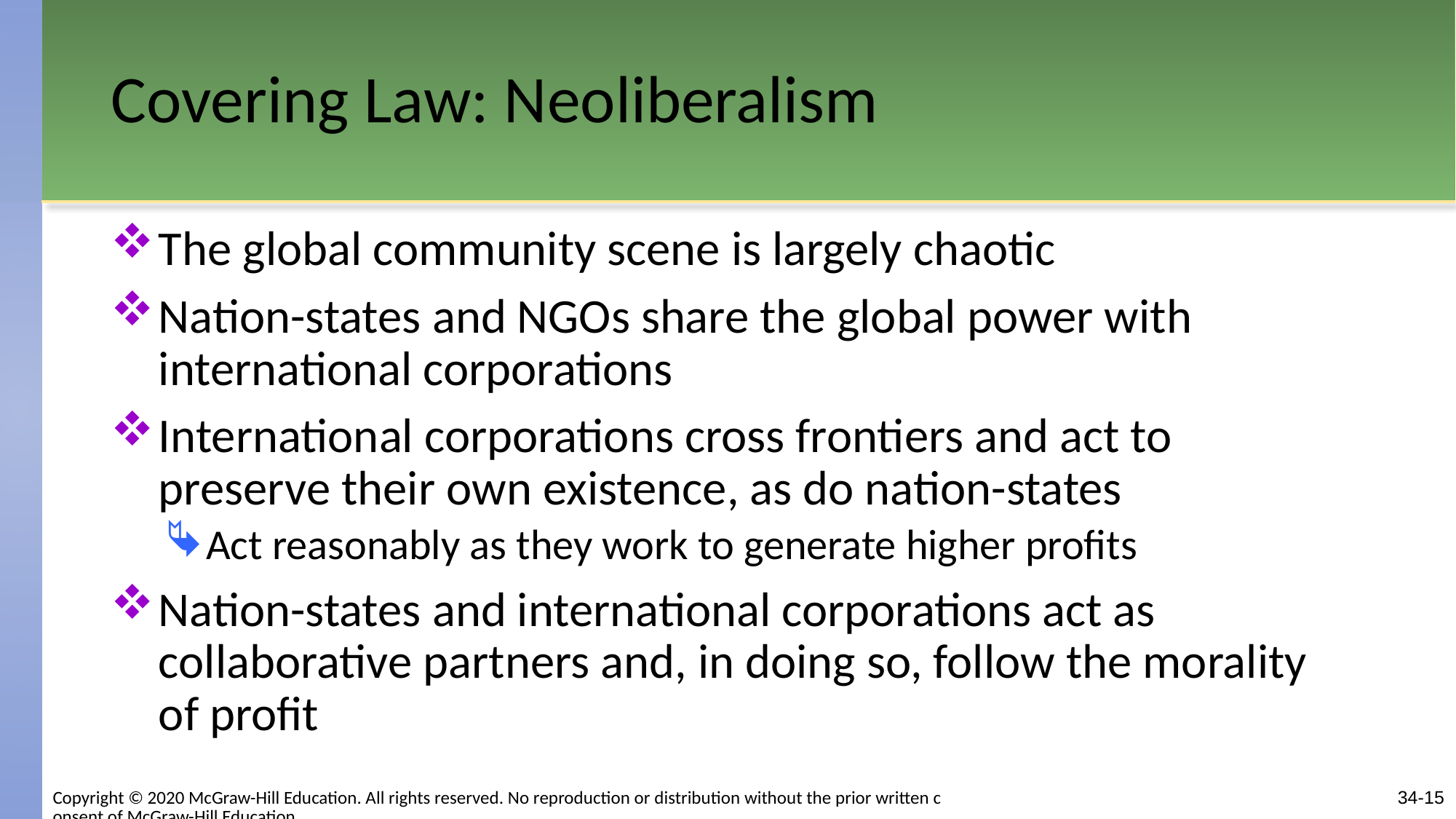

# Covering Law: Neoliberalism
The global community scene is largely chaotic
Nation-states and NGOs share the global power with international corporations
International corporations cross frontiers and act to preserve their own existence, as do nation-states
Act reasonably as they work to generate higher profits
Nation-states and international corporations act as collaborative partners and, in doing so, follow the morality of profit
Copyright © 2020 McGraw-Hill Education. All rights reserved. No reproduction or distribution without the prior written consent of McGraw-Hill Education.
34-15